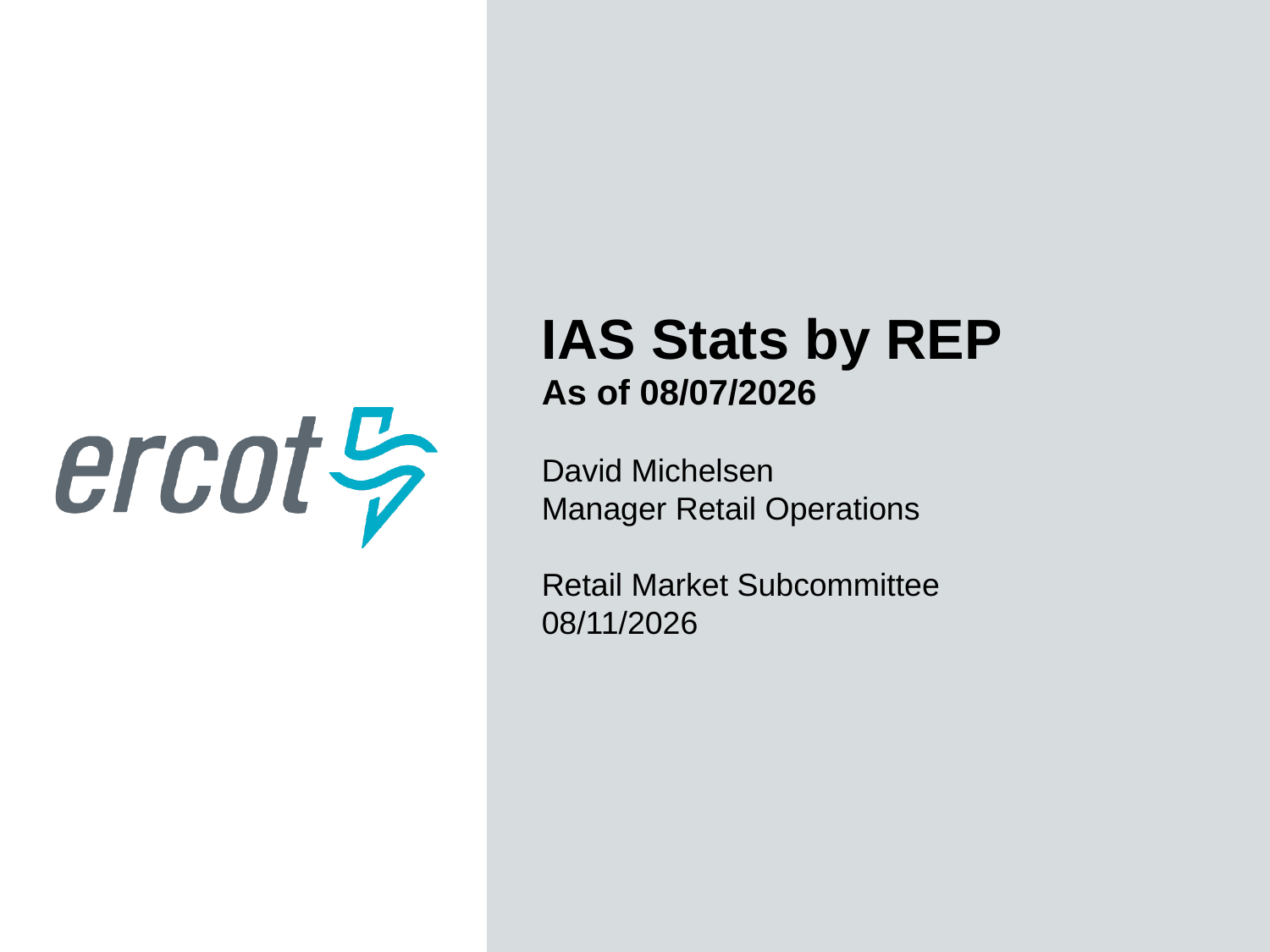

IAS Stats by REP
As of 08/07/2026

David Michelsen
Manager Retail Operations

Retail Market Subcommittee
08/11/2026